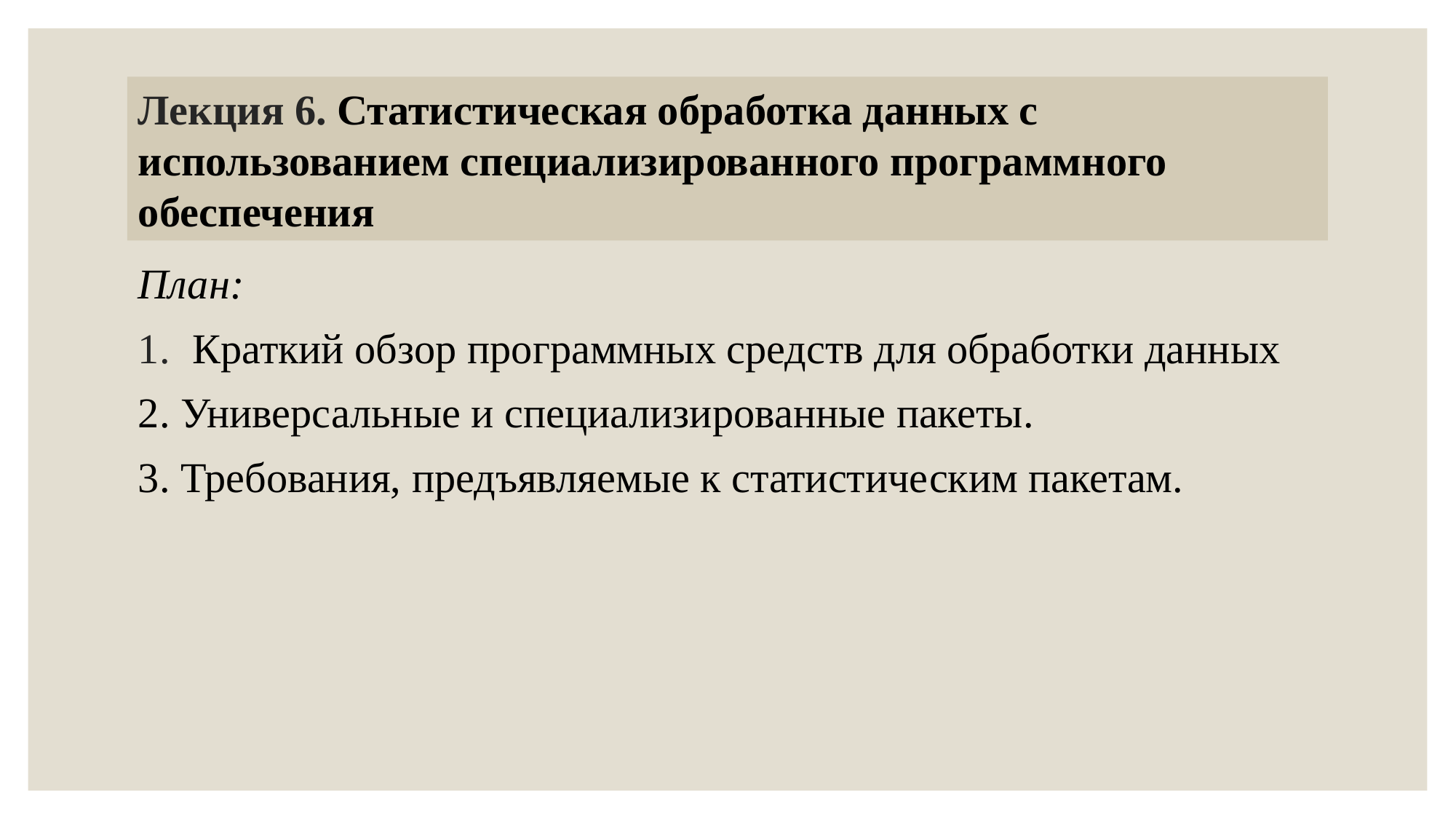

# Лекция 6. Статистическая обработка данных с использованием специализированного программного обеспечения
План:
Краткий обзор программных средств для обработки данных
2. Универсальные и специализированные пакеты.
3. Требования, предъявляемые к статистическим пакетам.